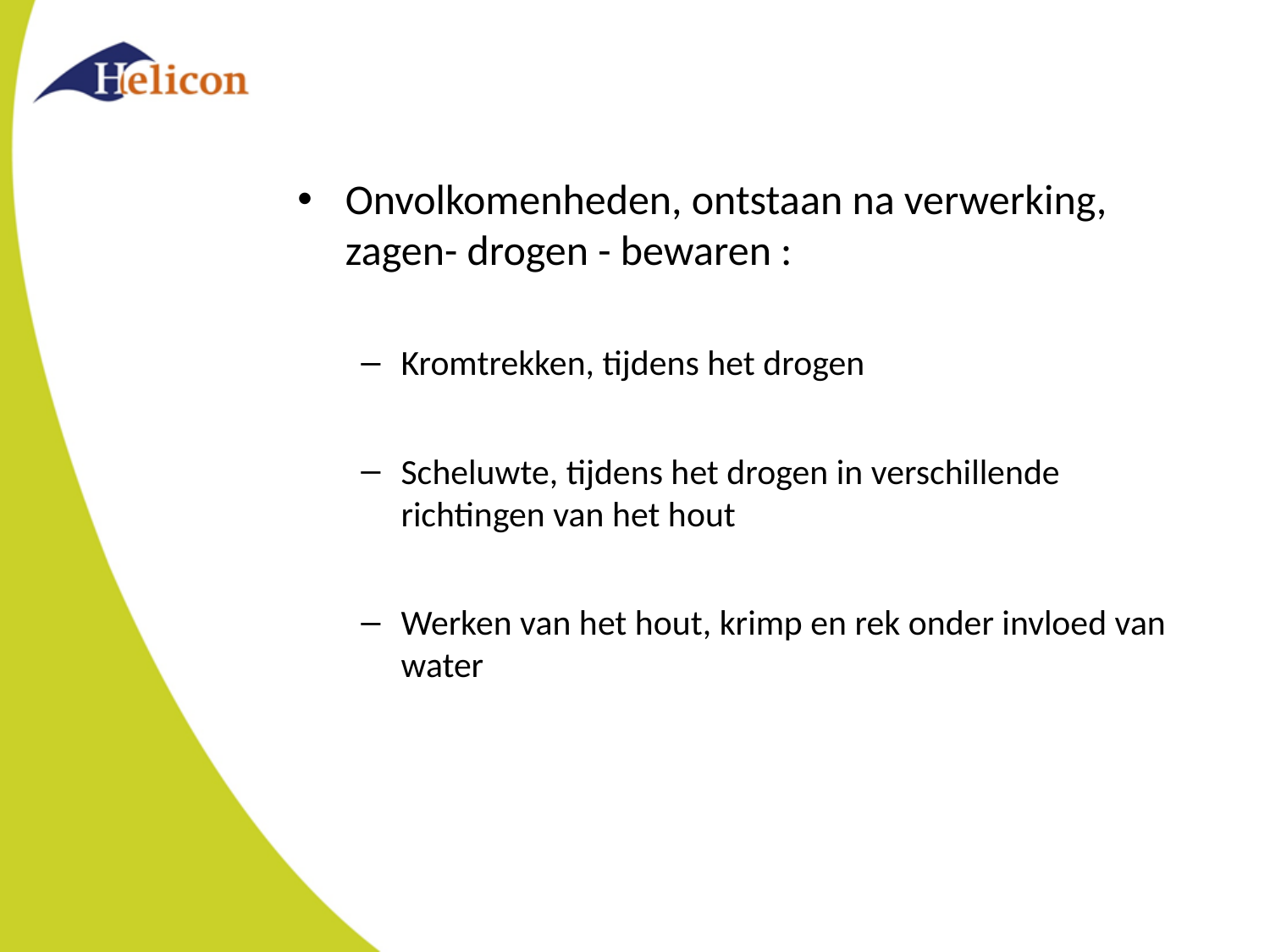

Onvolkomenheden, ontstaan na verwerking, zagen- drogen - bewaren :

Kromtrekken, tijdens het drogen

Scheluwte, tijdens het drogen in verschillende richtingen van het hout

Werken van het hout, krimp en rek onder invloed van water